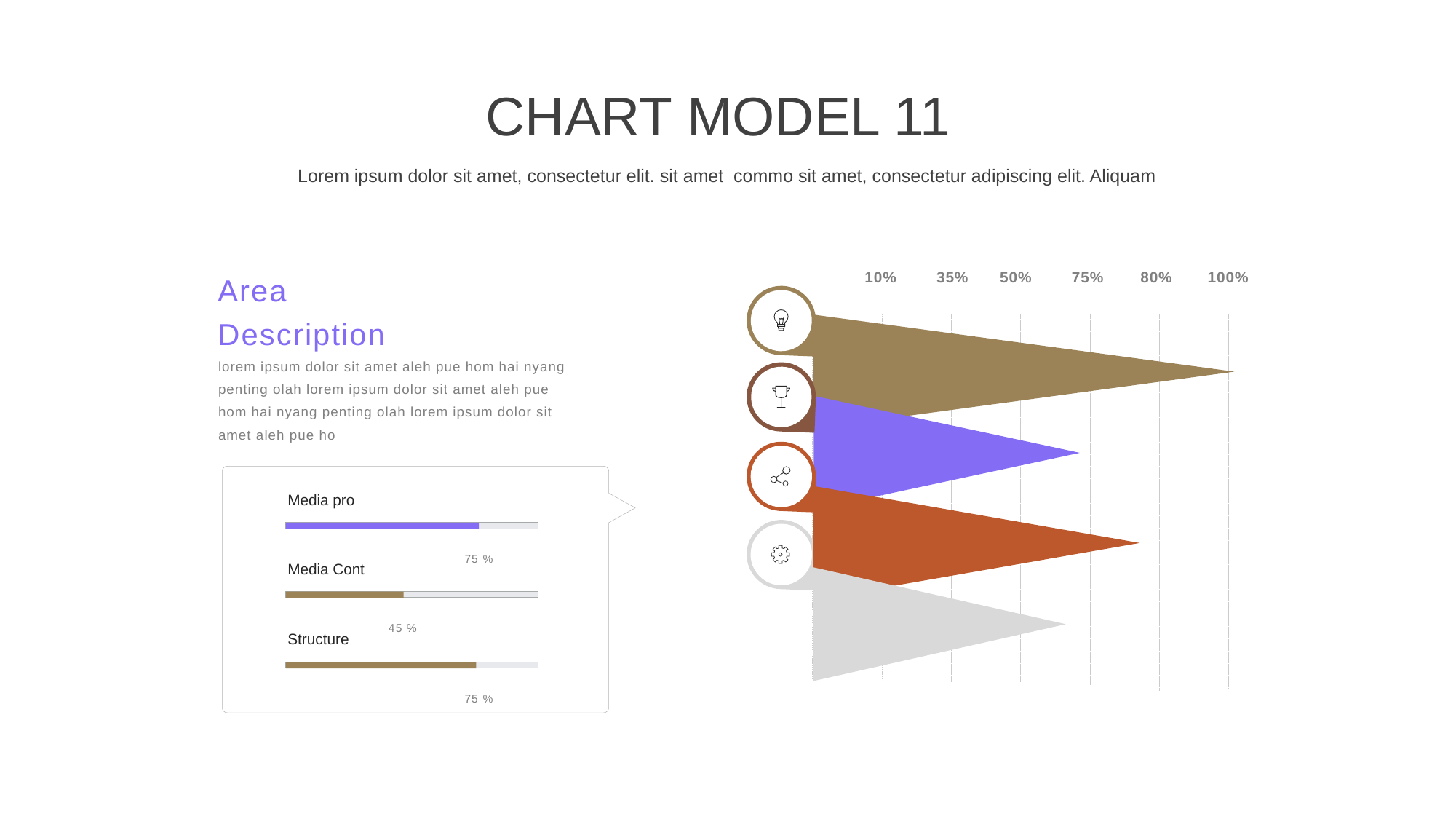

CHART MODEL 11
Lorem ipsum dolor sit amet, consectetur elit. sit amet  commo sit amet, consectetur adipiscing elit. Aliquam

10%
35%
50%
75%
80%
100%

Area Description

lorem ipsum dolor sit amet aleh pue hom hai nyang penting olah lorem ipsum dolor sit amet aleh pue hom hai nyang penting olah lorem ipsum dolor sit amet aleh pue ho

Media pro

75 %

Media Cont

45 %
Structure

75 %